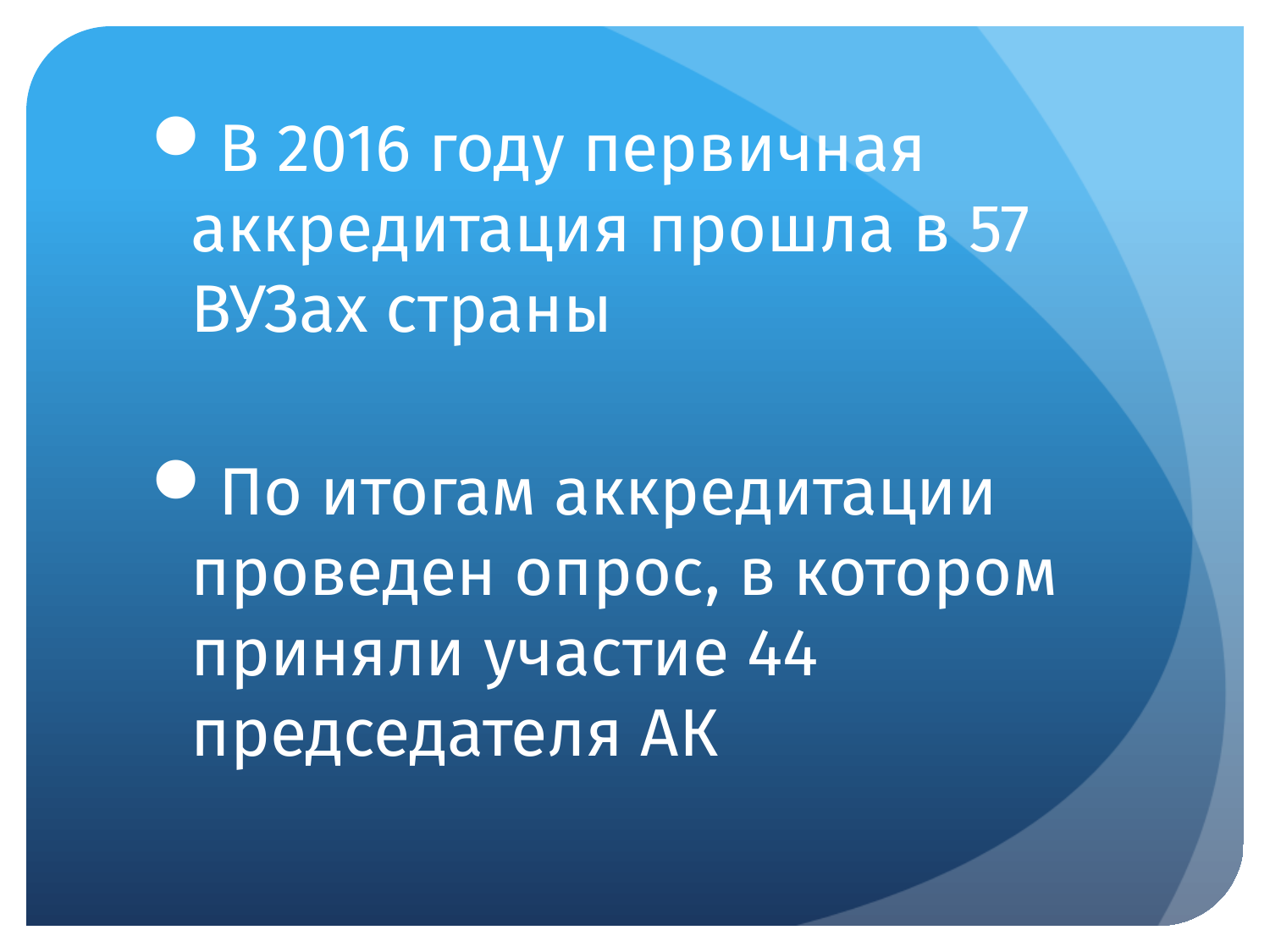

В 2016 году первичная аккредитация прошла в 57 ВУЗах страны

По итогам аккредитации проведен опрос, в котором приняли участие 44 председателя АК